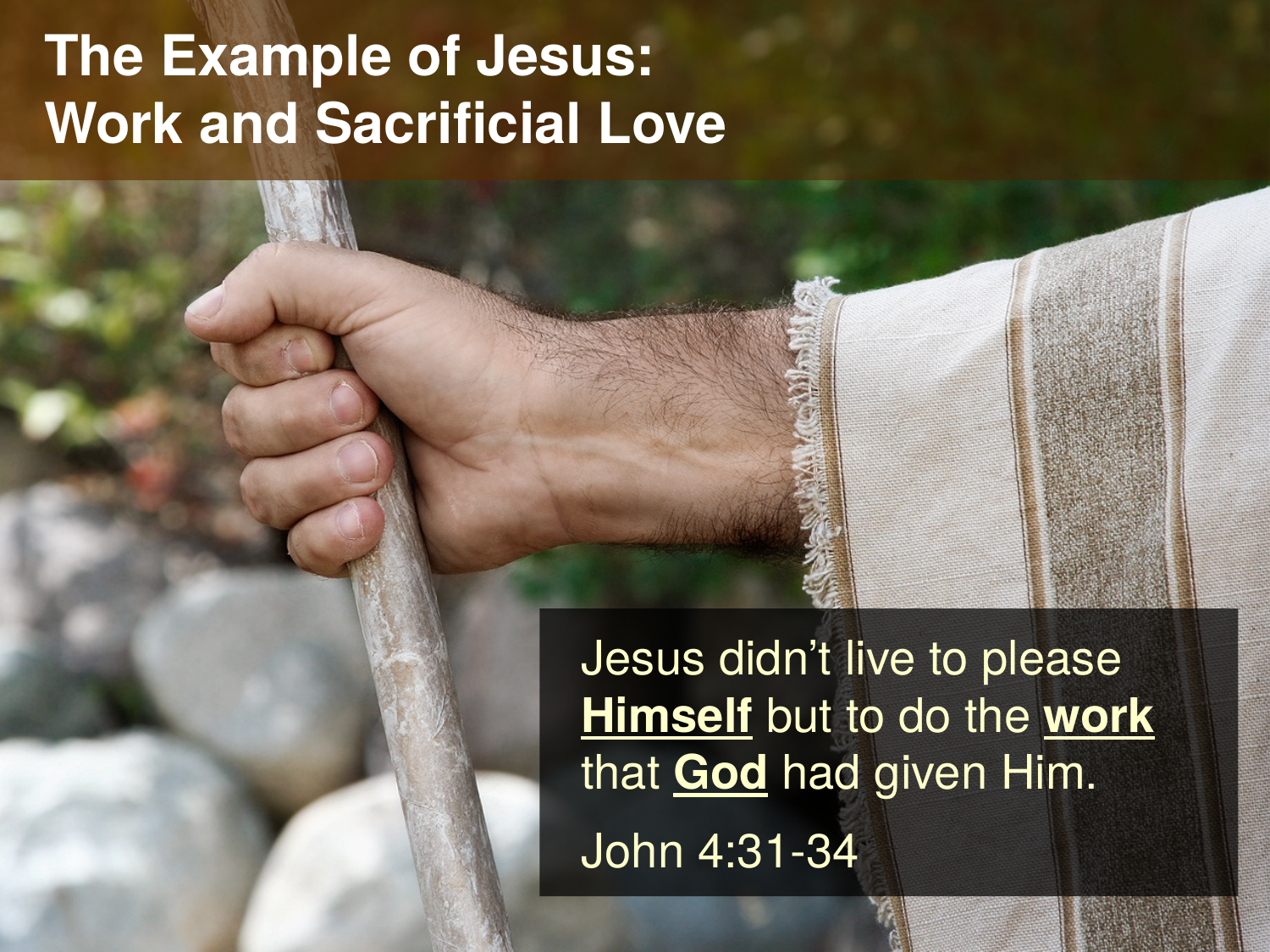

The Example of Jesus:
Work and Sacrificial Love
Jesus didn’t live to please Himself but to do the work that God had given Him.
John 4:31-34